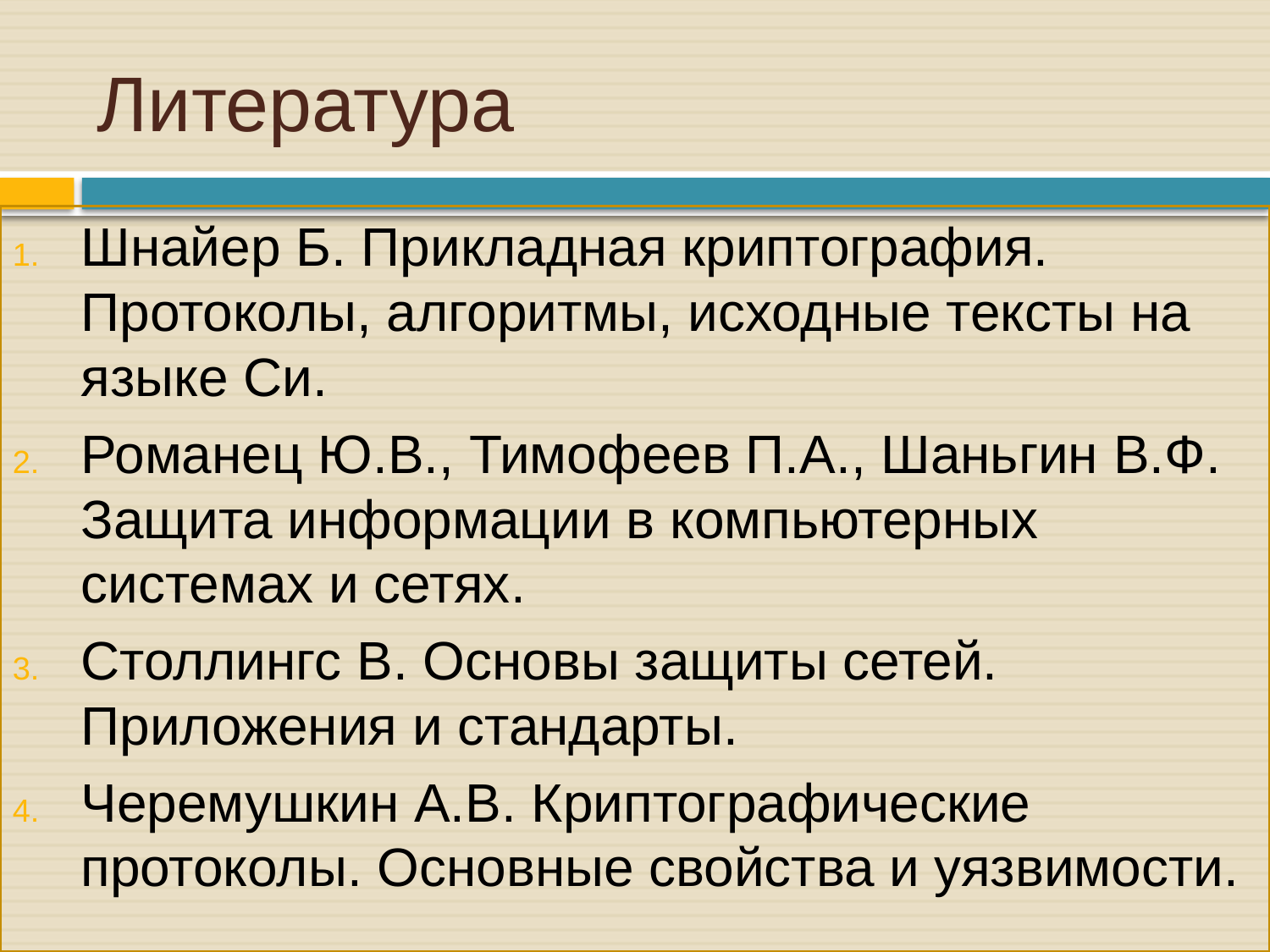

# Литература
Шнайер Б. Прикладная криптография. Протоколы, алгоритмы, исходные тексты на языке Си.
Романец Ю.В., Тимофеев П.А., Шаньгин В.Ф. Защита информации в компьютерных системах и сетях.
Столлингс В. Основы защиты сетей. Приложения и стандарты.
Черемушкин А.В. Криптографические протоколы. Основные свойства и уязвимости.